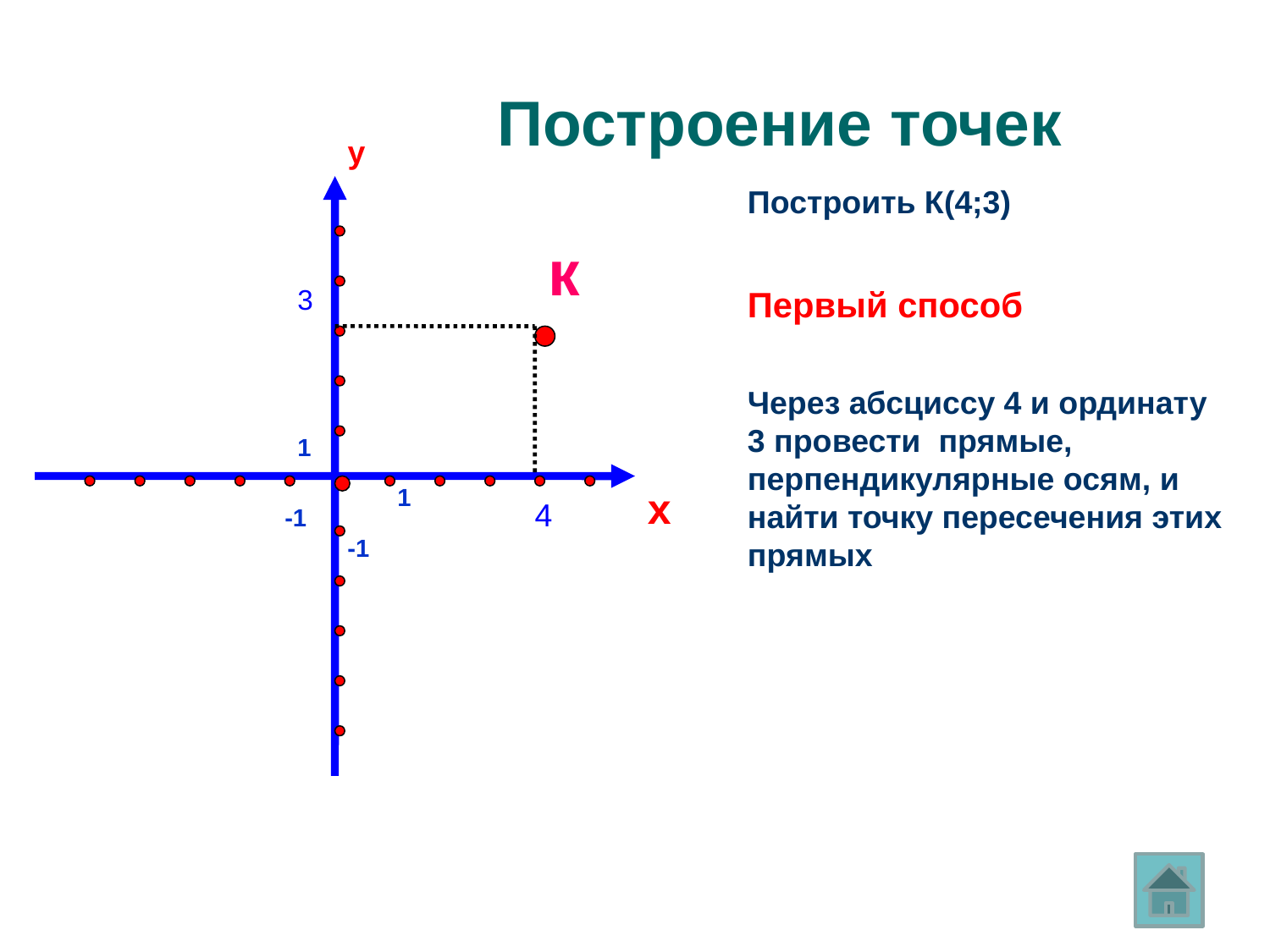

Построение точек
y

Построить К(4;3)
к

3

Первый способ

Через абсциссу 4 и ординату 3 провести  прямые, перпендикулярные осям, и найти точку пересечения этих прямых
1

1

x
4
-1

-1